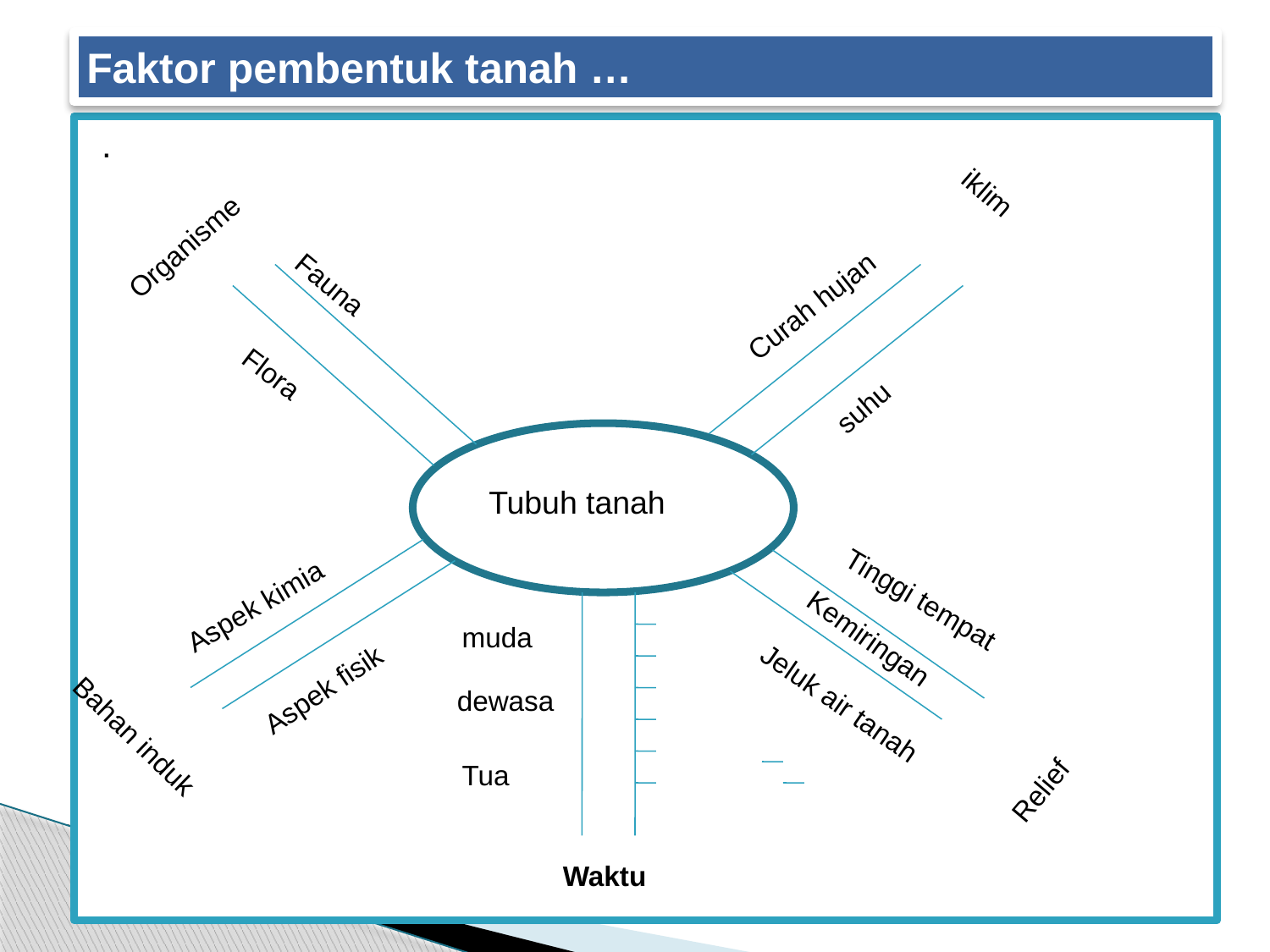

# Faktor pembentuk tanah …
.
iklim
Organisme
Fauna
Curah hujan
Flora
suhu

Tubuh tanah
Aspek kimia
Tinggi tempat
  muda
Kemiringan
Aspek fisik
dewasa
Jeluk air tanah
Bahan induk
  Tua
Relief
Waktu